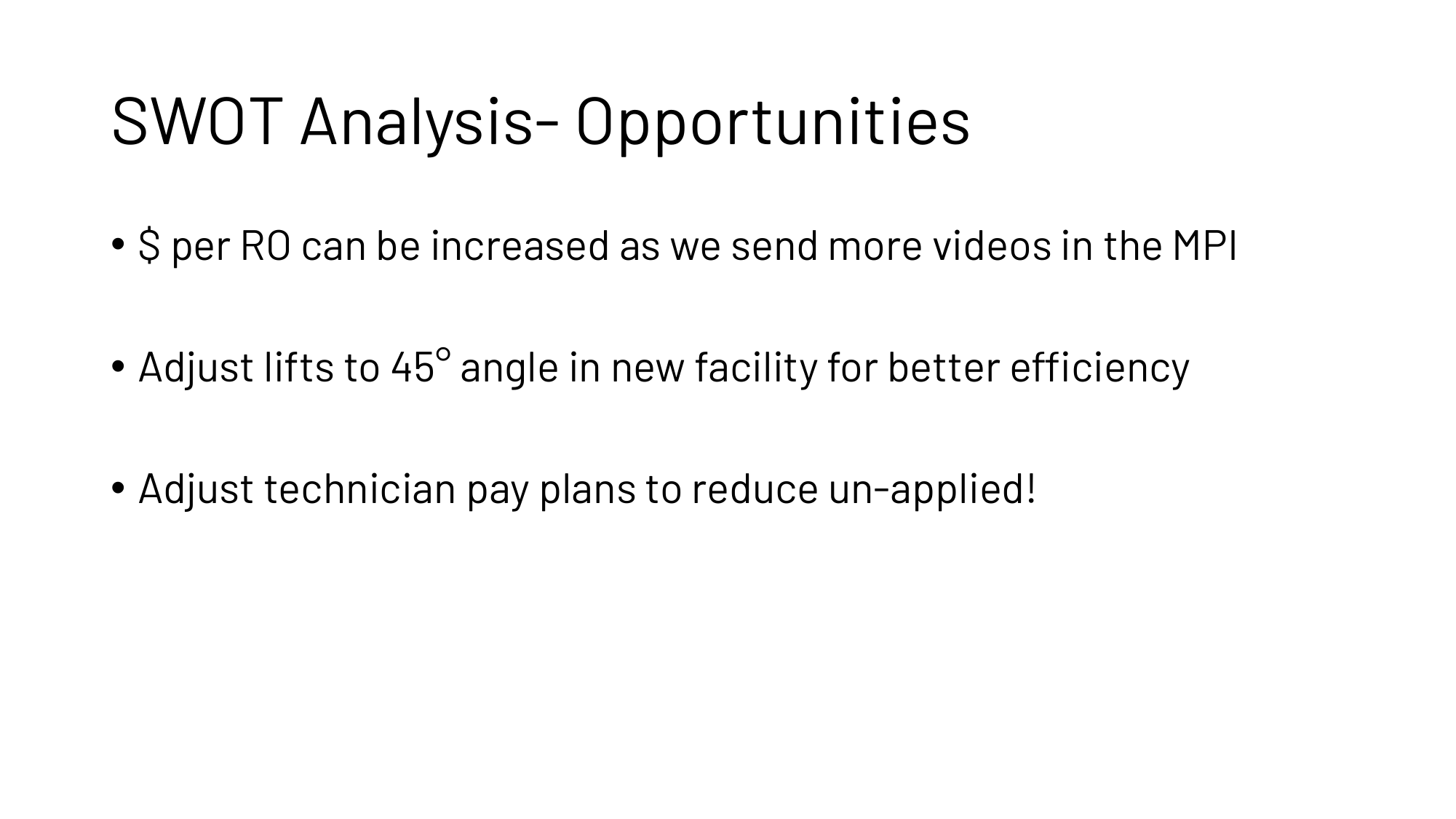

# SWOT Analysis- Opportunities
$ per RO can be increased as we send more videos in the MPI

Adjust lifts to 45° angle in new facility for better efficiency

Adjust technician pay plans to reduce un-applied!